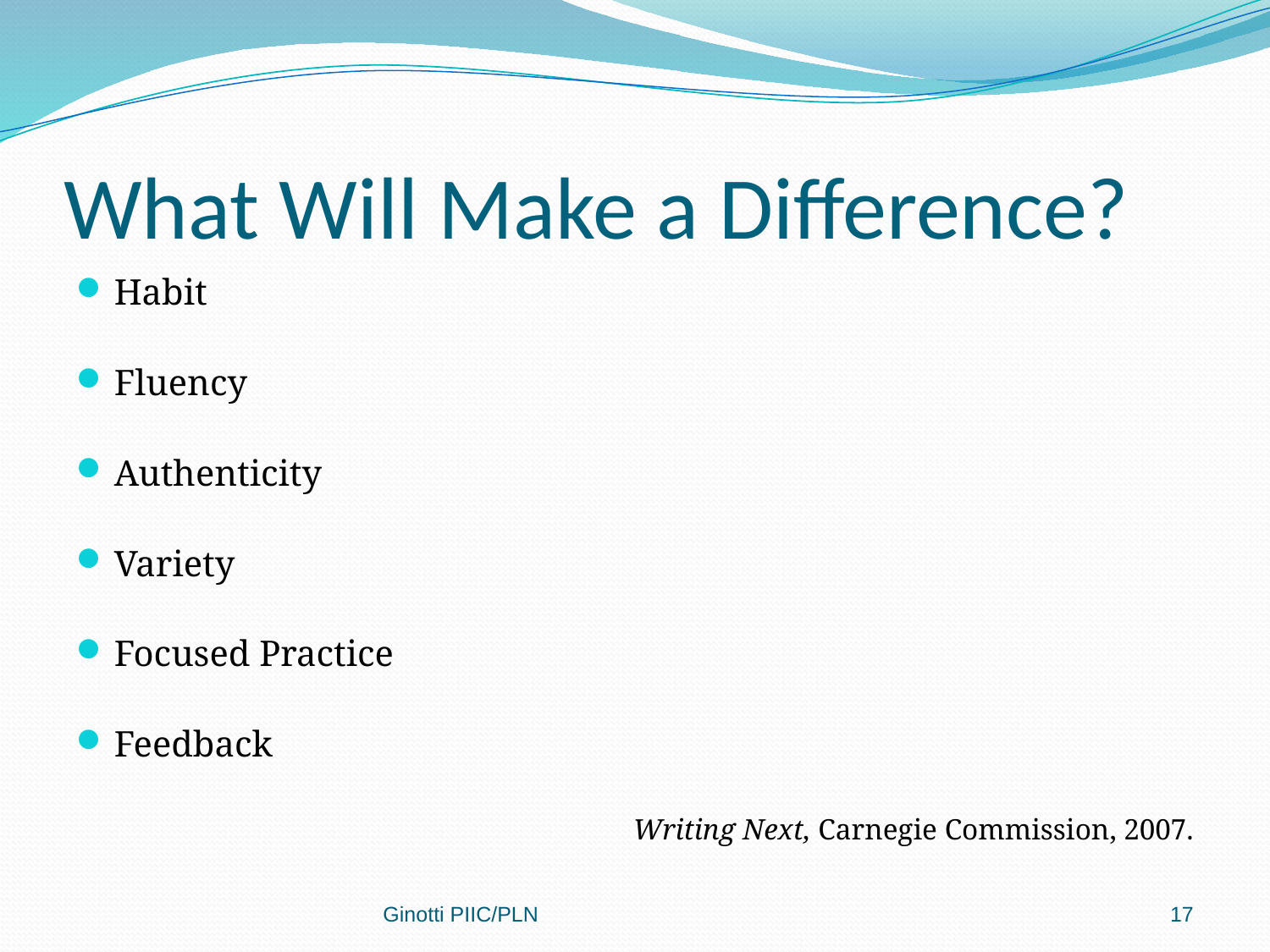

# What Will Make a Difference?
Habit

Fluency

Authenticity

Variety

Focused Practice

Feedback

Writing Next, Carnegie Commission, 2007.

Ginotti PIIC/PLN
17